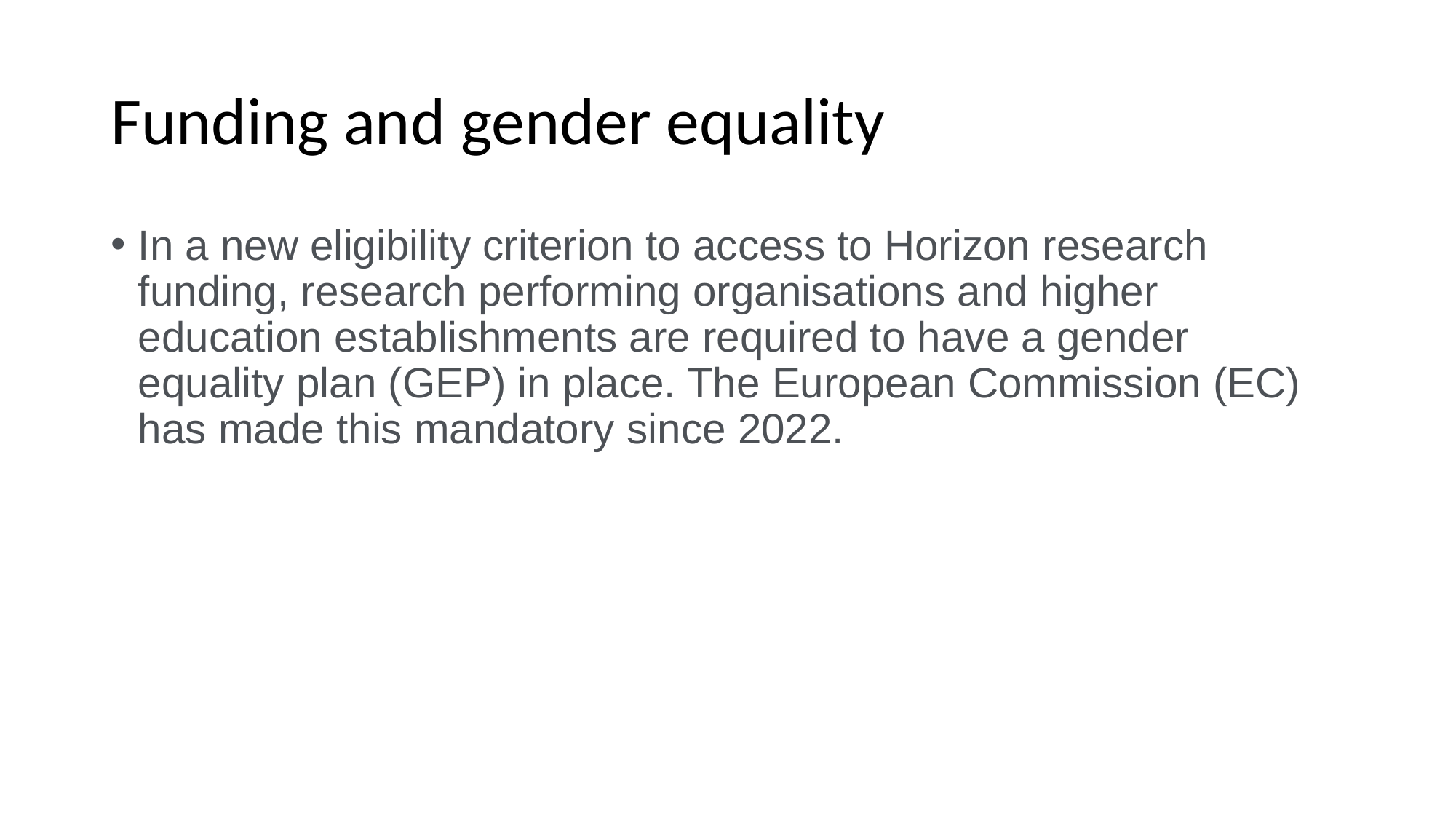

# Funding and gender equality
In a new eligibility criterion to access to Horizon research funding, research performing organisations and higher education establishments are required to have a gender equality plan (GEP) in place. The European Commission (EC) has made this mandatory since 2022.